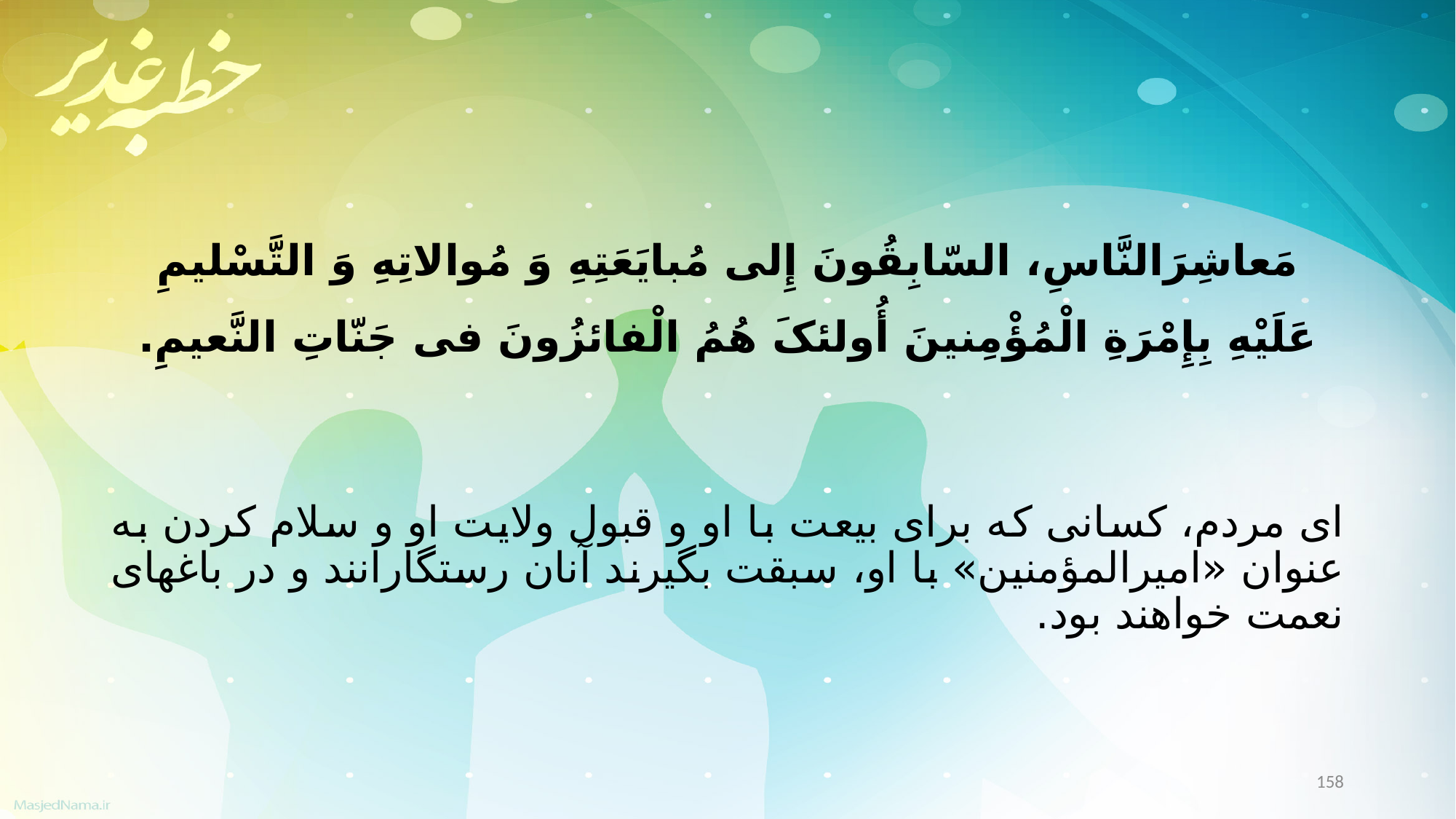

مَعاشِرَالنَّاسِ، السّابِقُونَ إِلی مُبایَعَتِهِ وَ مُوالاتِهِ وَ التَّسْلیمِ عَلَیْهِ بِإِمْرَةِ الْمُؤْمِنینَ أُولئکَ هُمُ الْفائزُونَ فی جَنّاتِ النَّعیمِ.
اى مردم، کسانى که براى بیعت با او و قبول ولایت او و سلام کردن به عنوان «امیرالمؤمنین» با او، سبقت بگیرند آنان رستگارانند و در باغ‏هاى نعمت خواهند بود.
158